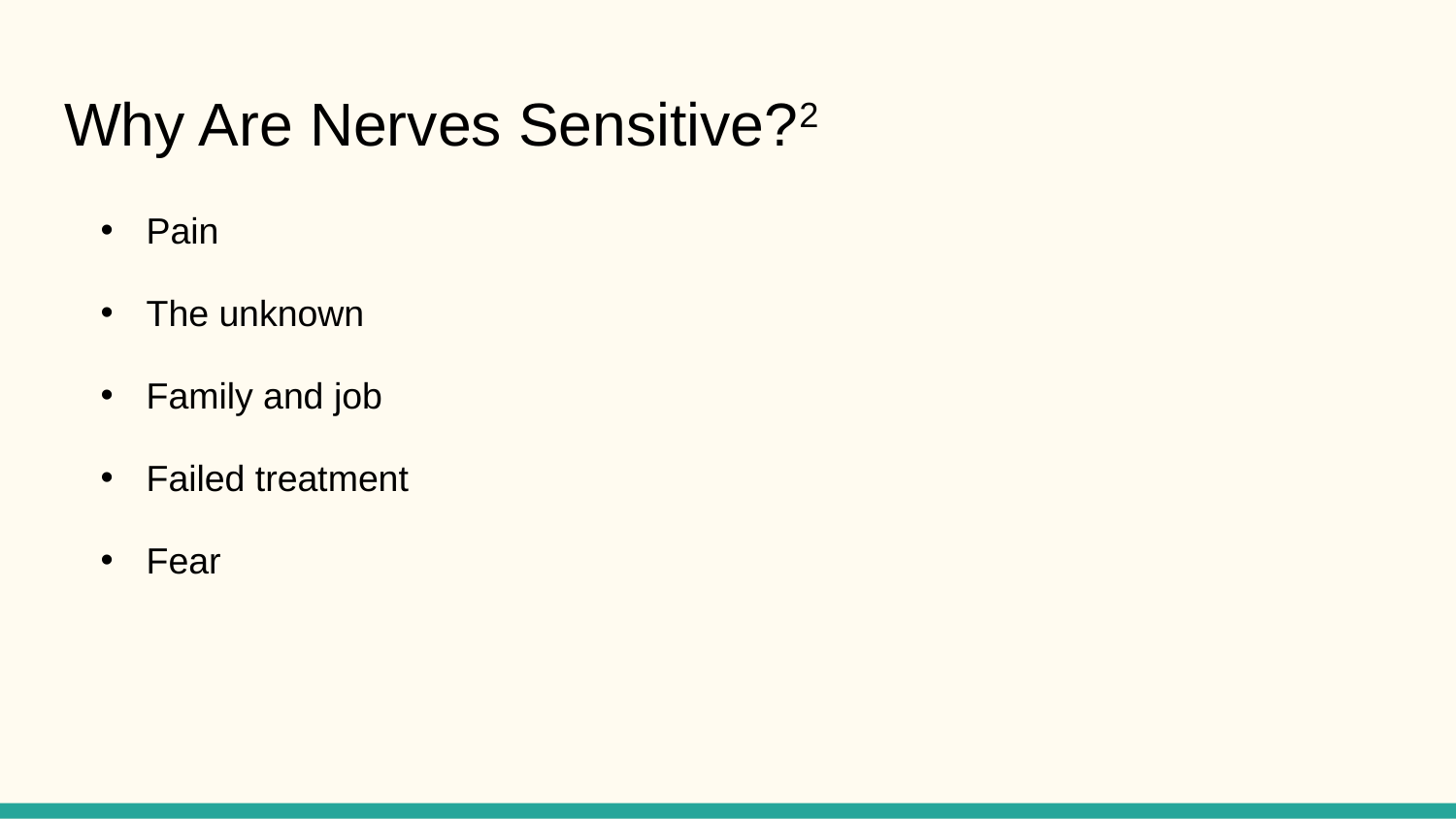

# Why Are Nerves Sensitive?2
Pain
The unknown
Family and job
Failed treatment
Fear